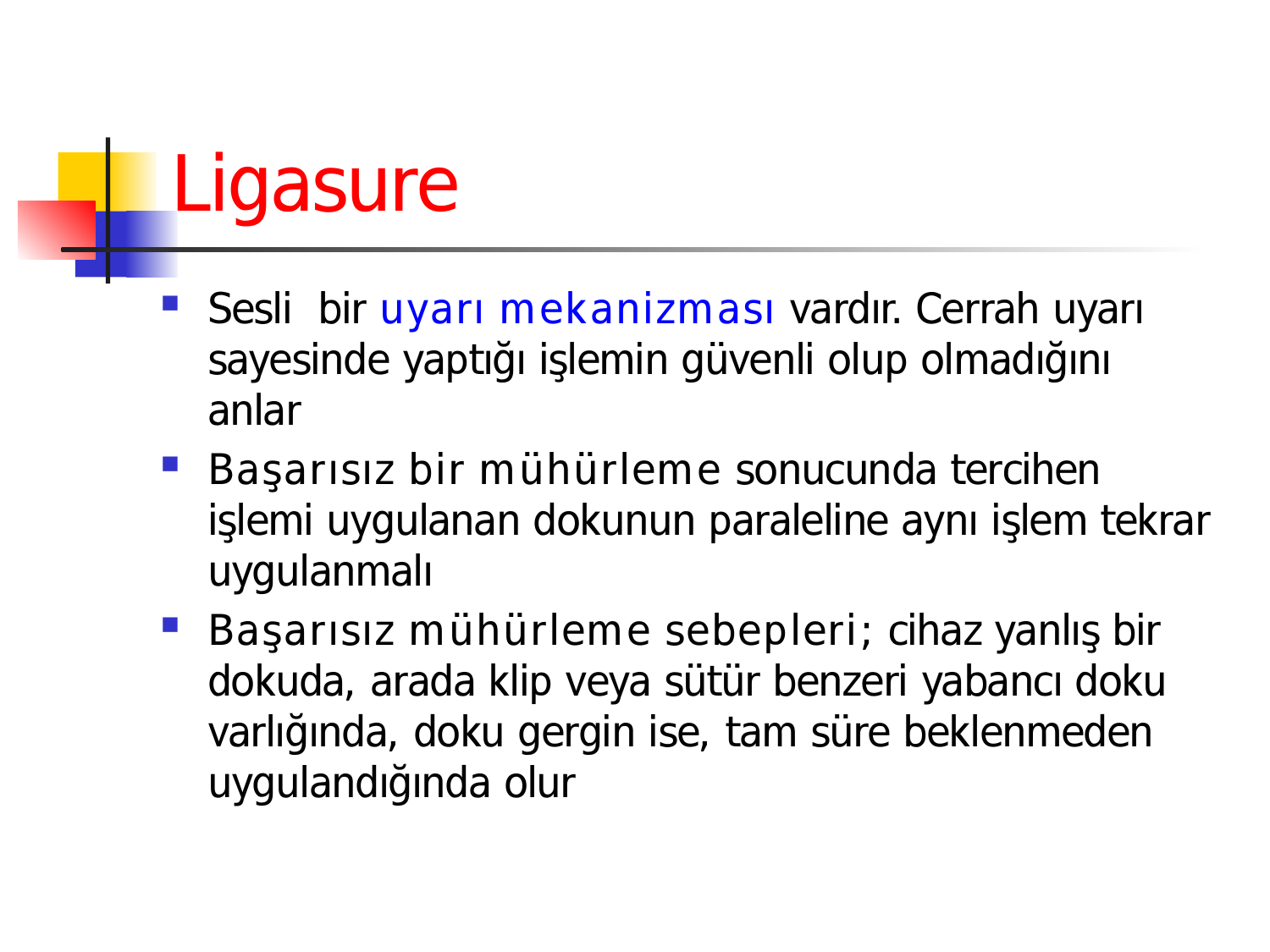

# Ligasure
Sesli  bir uyarı mekanizması vardır. Cerrah uyarı sayesinde yaptığı işlemin güvenli olup olmadığını anlar
Başarısız bir mühürleme sonucunda tercihen işlemi uygulanan dokunun paraleline aynı işlem tekrar uygulanmalı
Başarısız mühürleme sebepleri; cihaz yanlış bir dokuda, arada klip veya sütür benzeri yabancı doku varlığında, doku gergin ise, tam süre beklenmeden uygulandığında olur